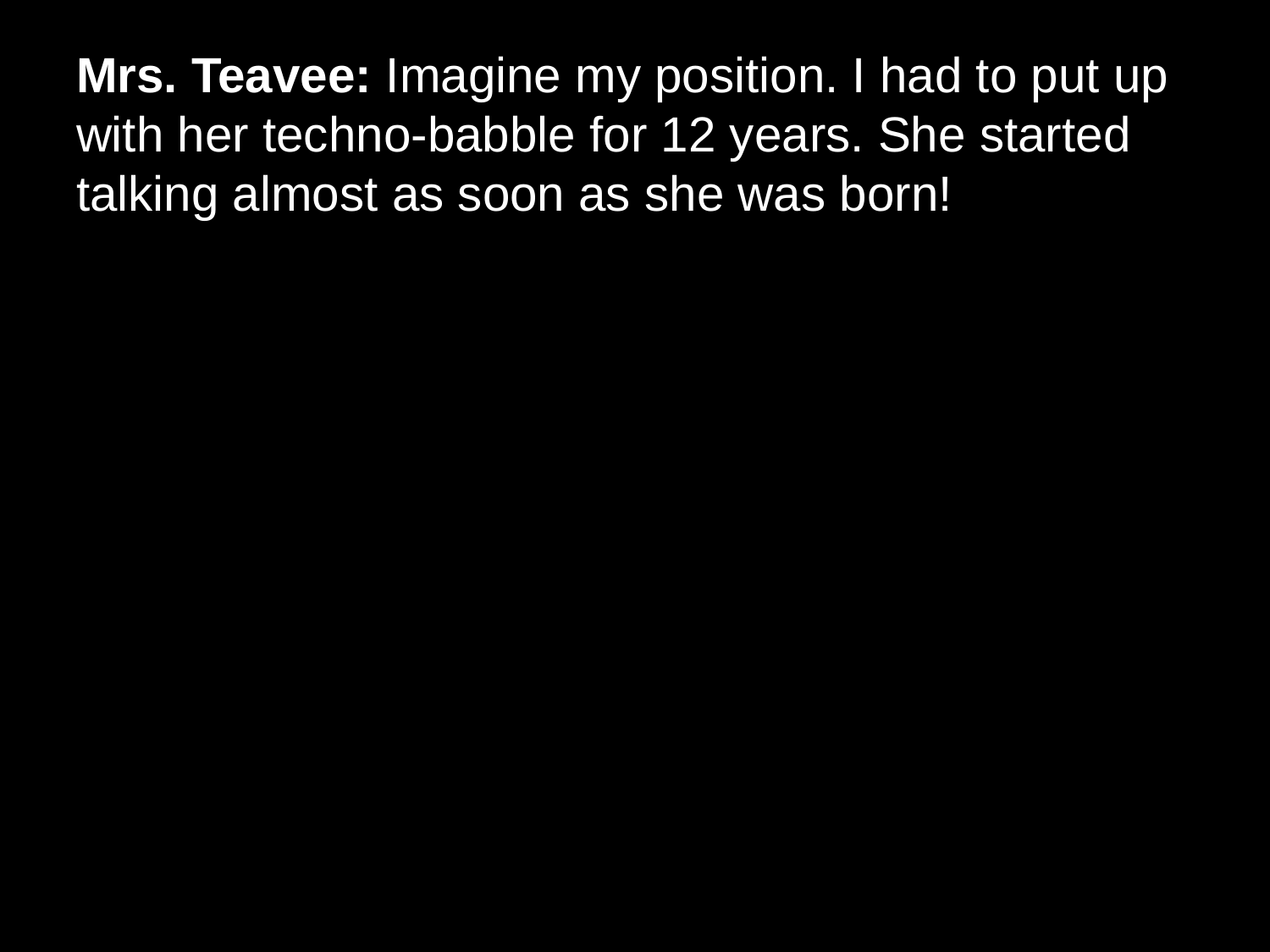

# Mrs. Teavee: Imagine my position. I had to put up with her techno-babble for 12 years. She started talking almost as soon as she was born!